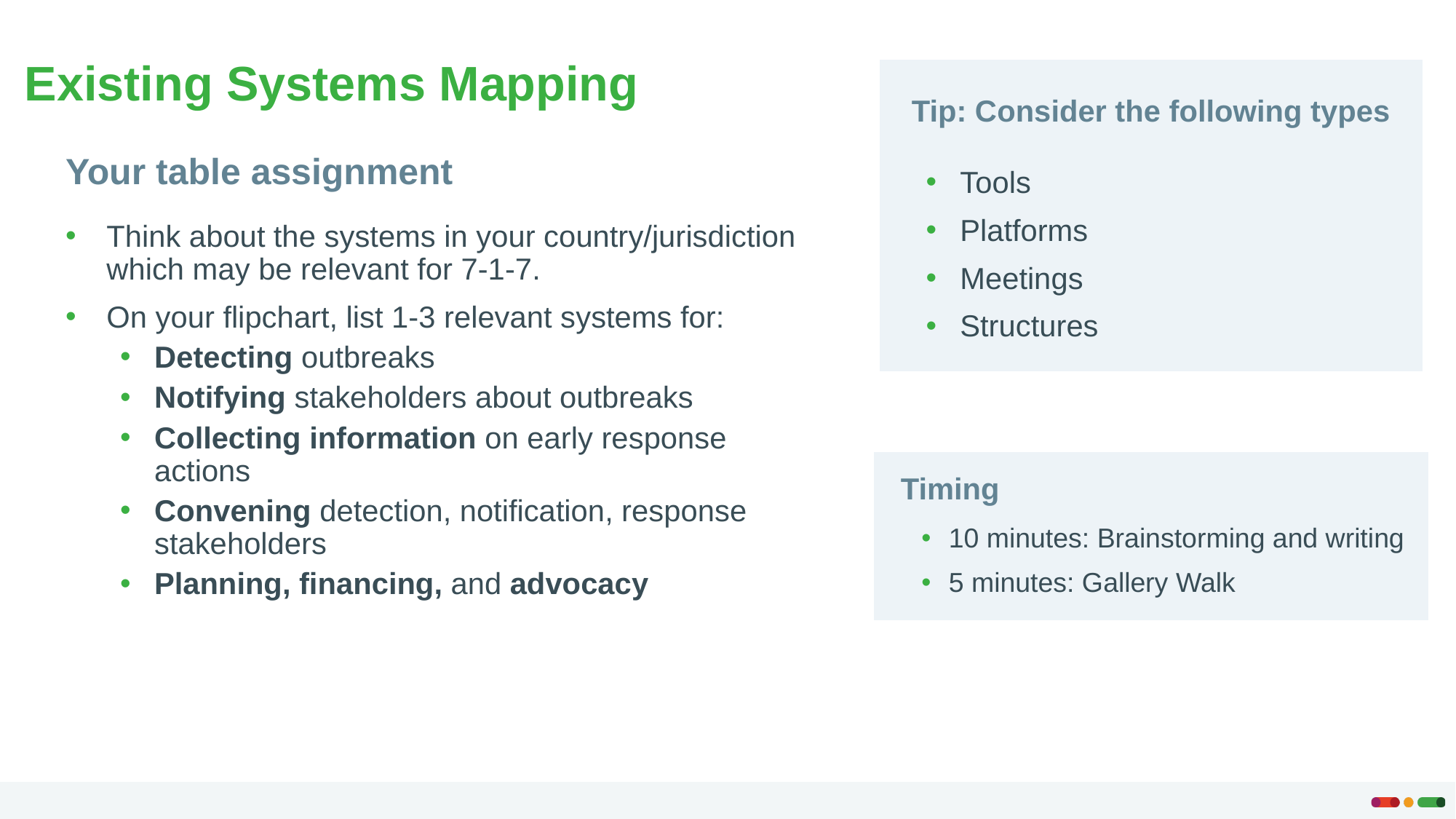

# Existing Systems Mapping

Tip: Consider the following types
Your table assignment
Tools
Platforms
Meetings
Structures

Think about the systems in your country/jurisdiction which may be relevant for 7-1-7.
On your flipchart, list 1-3 relevant systems for:
Detecting outbreaks
Notifying stakeholders about outbreaks
Collecting information on early response actions
Convening detection, notification, response stakeholders
Planning, financing, and advocacy

Timing
10 minutes: Brainstorming and writing
5 minutes: Gallery Walk